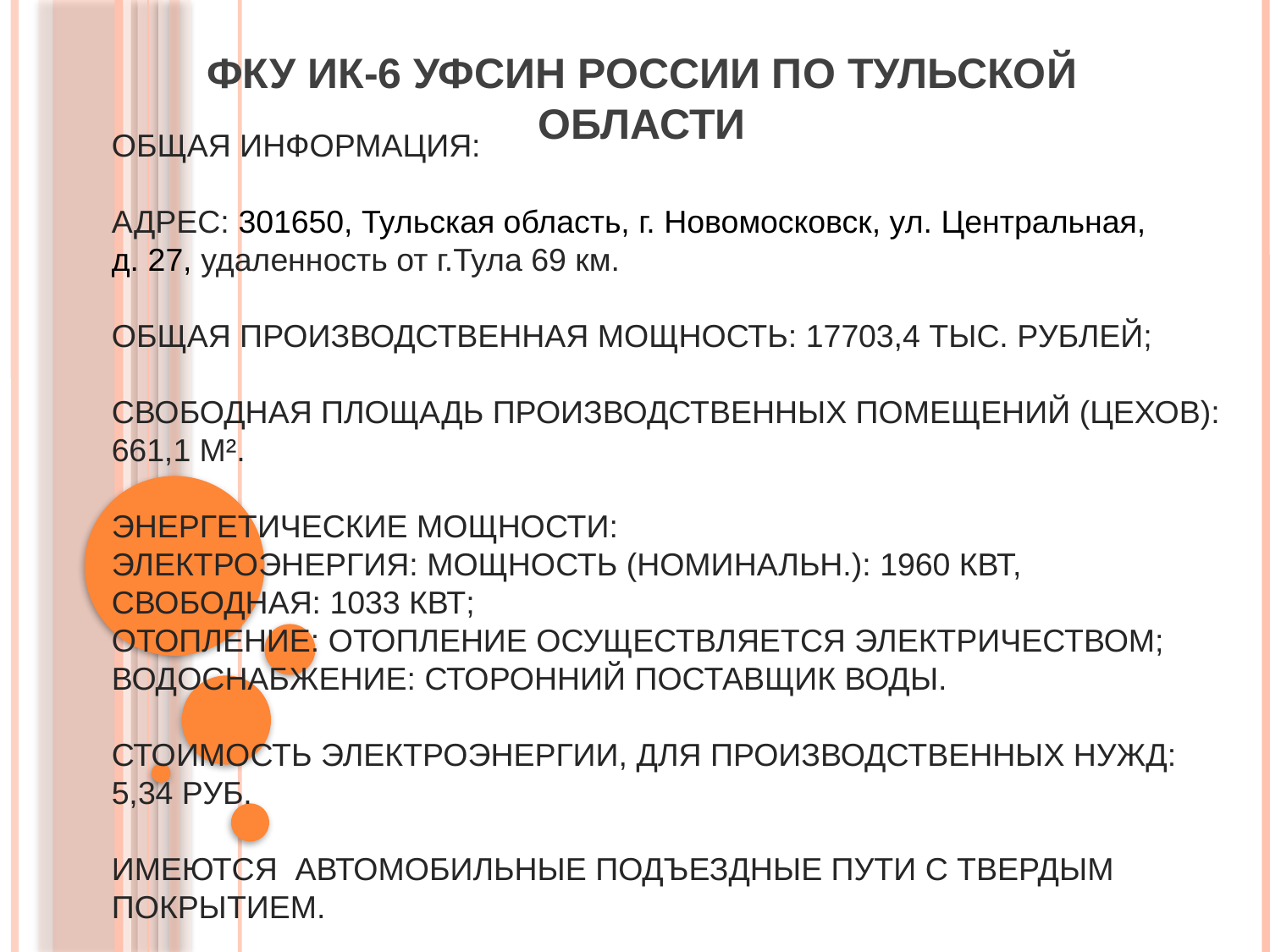

# ФКУ ИК-6 УФСИН России по Тульской области
Общая информация:

Адрес: 301650, Тульская область, г. Новомосковск, ул. Центральная,         д. 27, удаленность от г.Тула 69 км.

Общая производственная мощность: 17703,4 тыс. рублей;

Свободная площадь производственных помещений (цехов): 661,1 м².

Энергетические мощности:
Электроэнергия: Мощность (номинальн.): 1960 кВт, свободная: 1033 кВт;
Отопление: отопление осуществляется электричеством;
Водоснабжение: сторонний поставщик воды.

Стоимость электроэнергии, для производственных нужд: 5,34 руб.

Имеются  автомобильные подъездные пути с твердым покрытием.